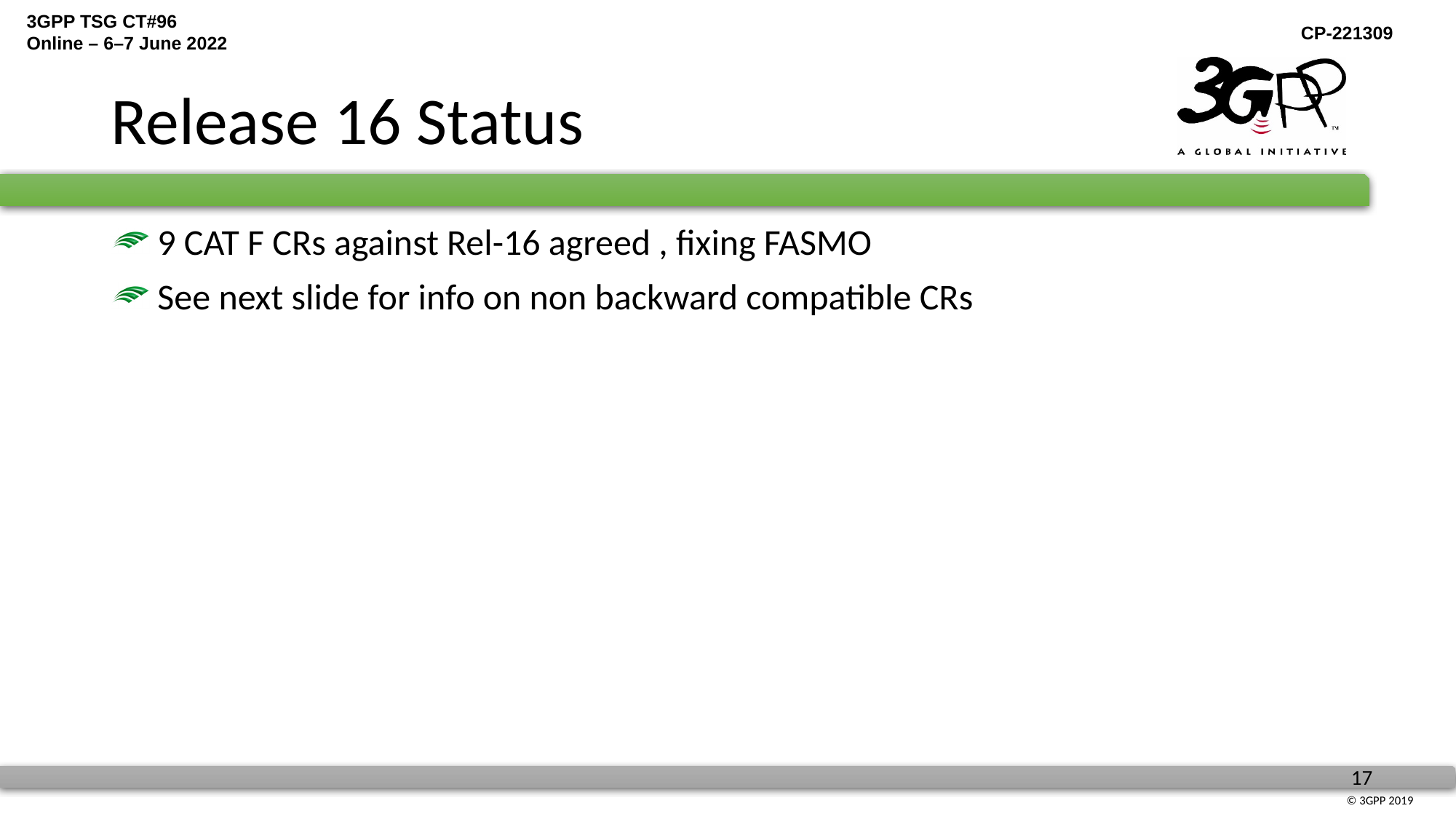

# Release 16 Status
 9 CAT F CRs against Rel-16 agreed , fixing FASMO
 See next slide for info on non backward compatible CRs